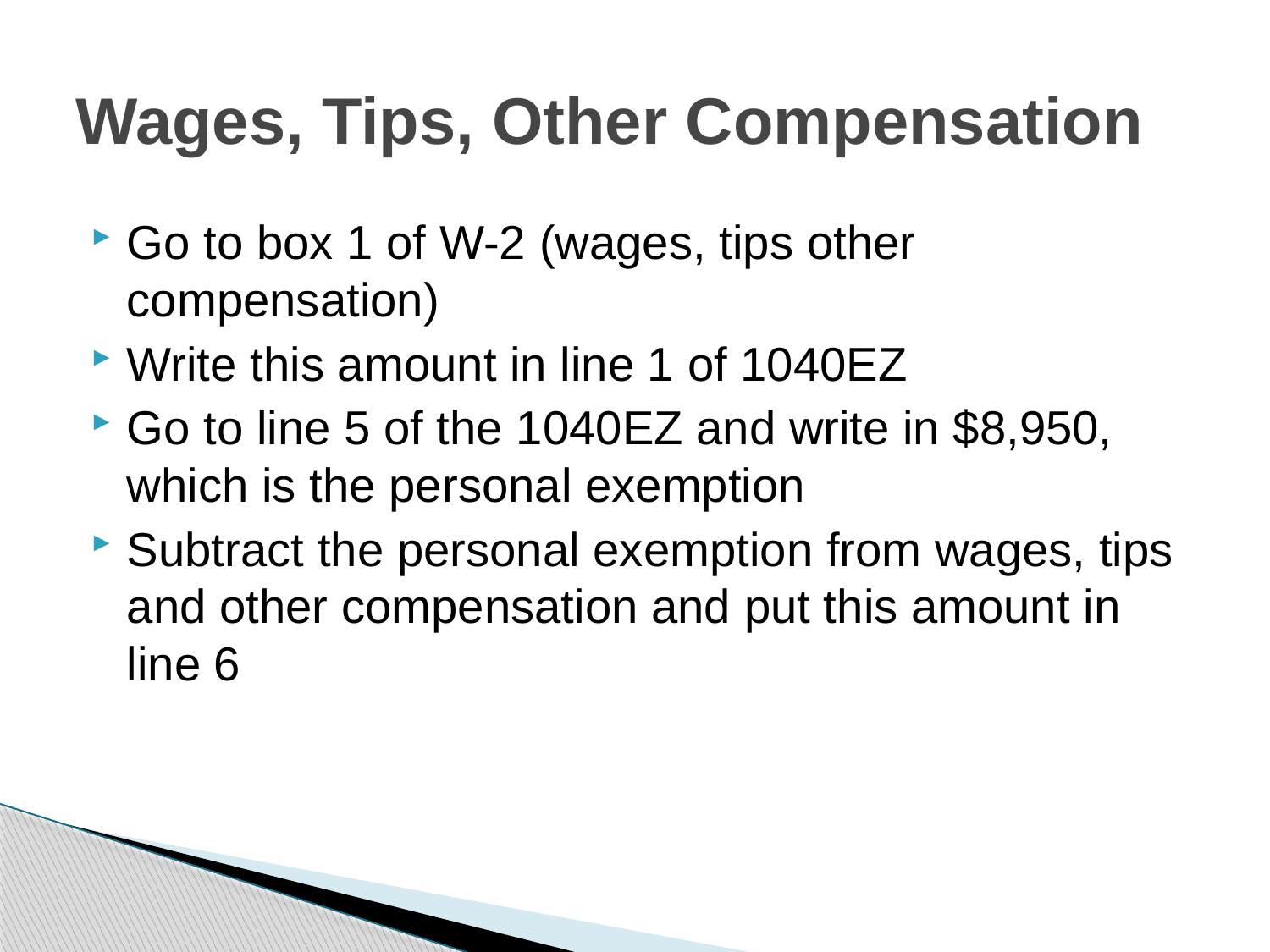

# Wages, Tips, Other Compensation
Go to box 1 of W-2 (wages, tips other compensation)
Write this amount in line 1 of 1040EZ
Go to line 5 of the 1040EZ and write in $8,950, which is the personal exemption
Subtract the personal exemption from wages, tips and other compensation and put this amount in line 6